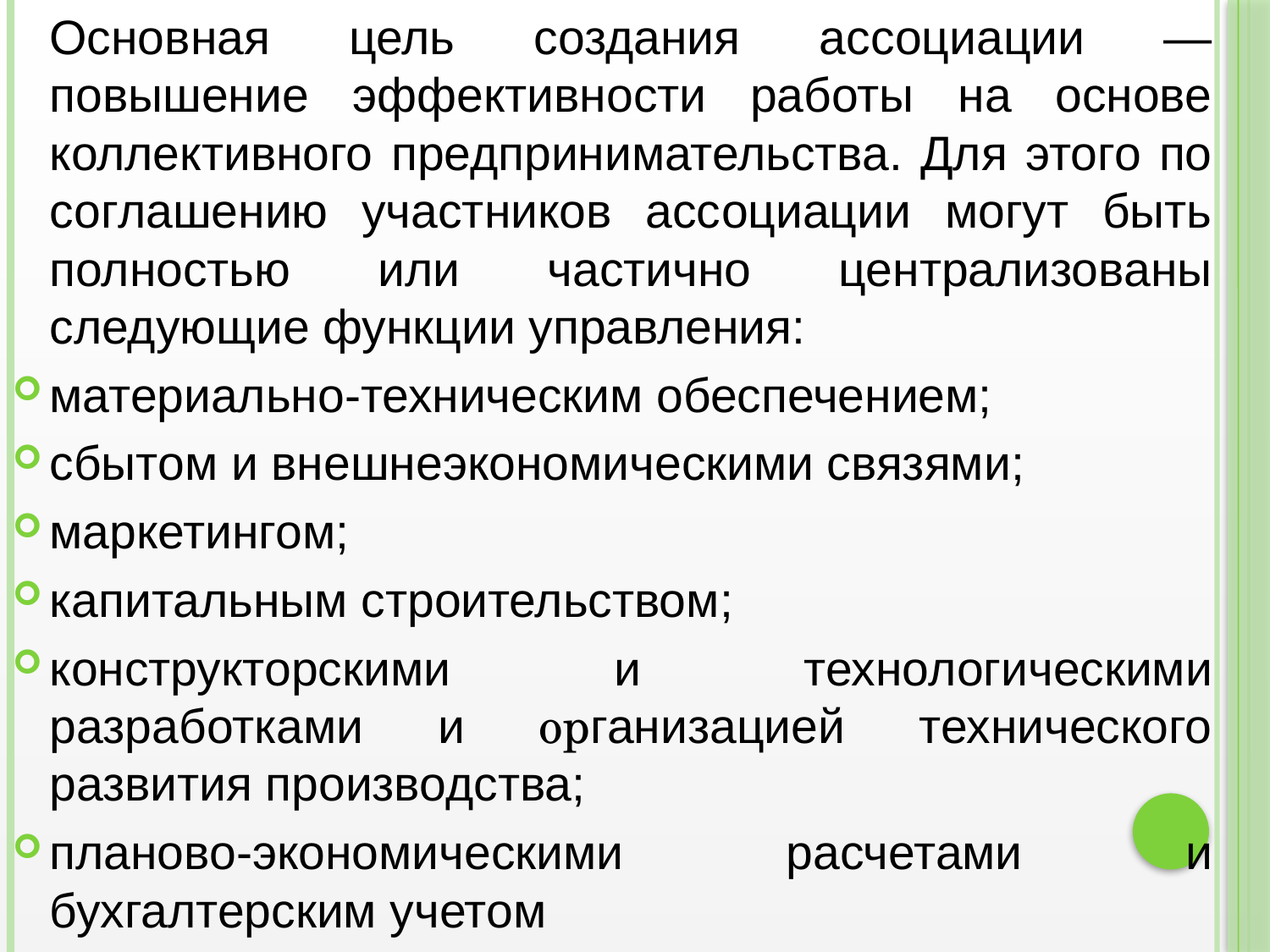

Основная цель создания ассоциации — повышение эффективности работы на основе коллективного предпринимательства. Для этого по соглашению участников ассоциации могут быть полностью или частично централизованы следующие функции управления:
материально-техническим обеспечением;
сбытом и внешнеэкономическими связями;
маркетингом;
капитальным строительством;
конструкторскими и технологическими разработками и opганизацией технического развития производства;
планово-экономическими расчетами и бухгалтерским учетом